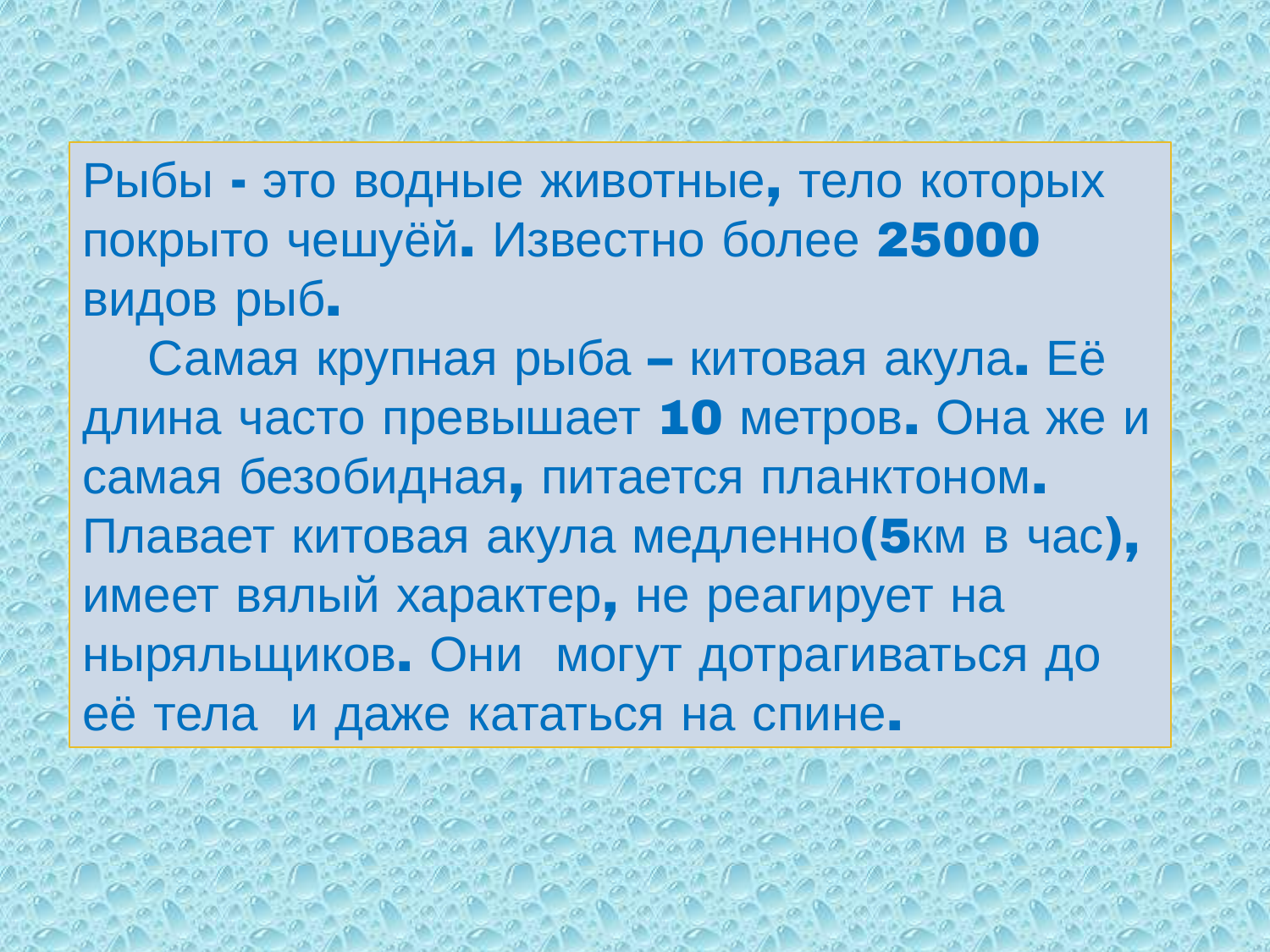

Рыбы - это водные животные, тело которых покрыто чешуёй. Известно более 25000 видов рыб.
    Самая крупная рыба – китовая акула. Её длина часто превышает 10 метров. Она же и самая безобидная, питается планктоном. Плавает китовая акула медленно(5км в час), имеет вялый характер, не реагирует на ныряльщиков. Они  могут дотрагиваться до её тела  и даже кататься на спине.